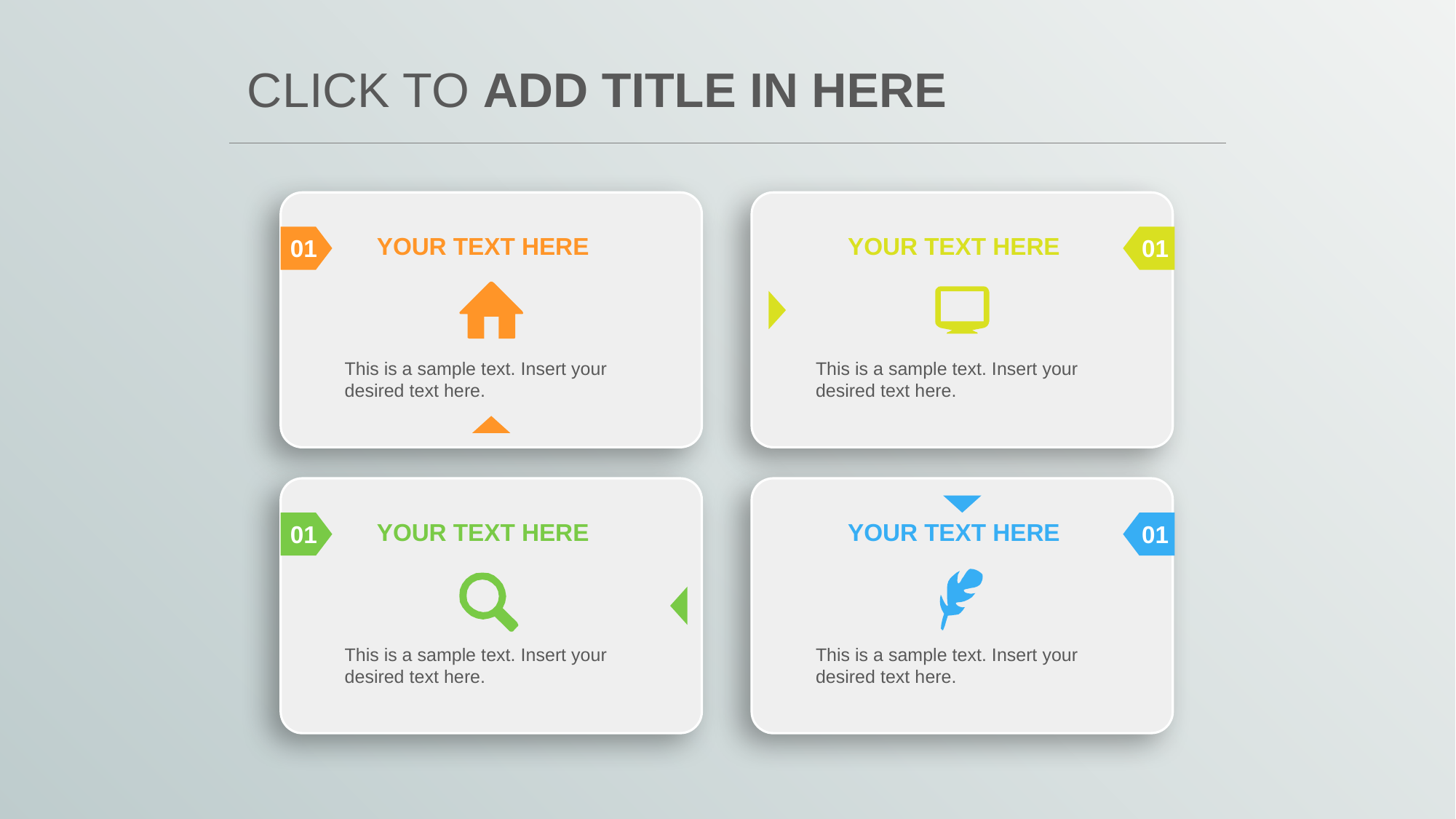

# CLICK TO ADD TITLE IN HERE

01
01
YOUR TEXT HERE
YOUR TEXT HERE

This is a sample text. Insert your desired text here.
This is a sample text. Insert your desired text here.

01
01
YOUR TEXT HERE
YOUR TEXT HERE

This is a sample text. Insert your desired text here.
This is a sample text. Insert your desired text here.